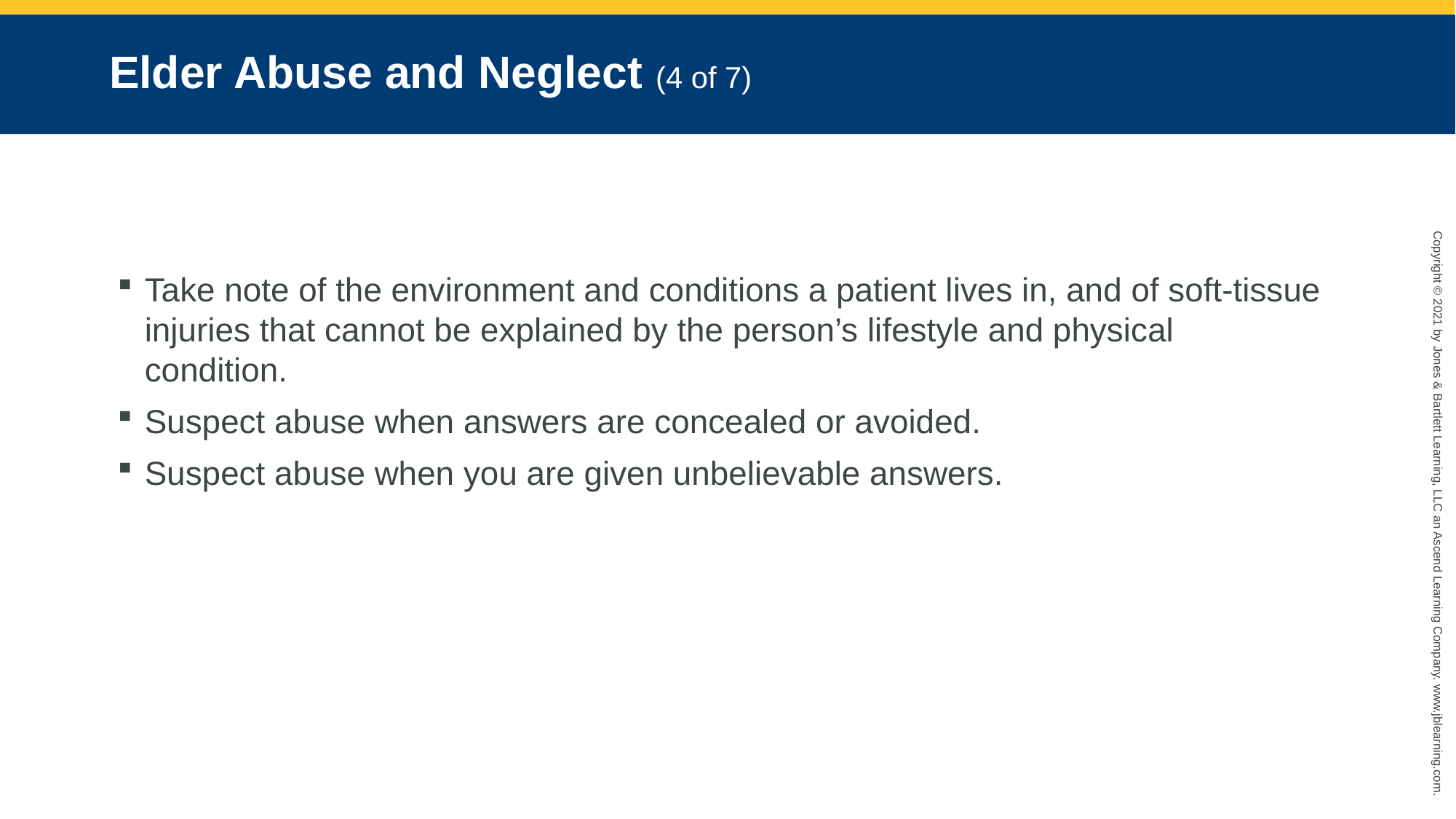

# Elder Abuse and Neglect (4 of 7)
Take note of the environment and conditions a patient lives in, and of soft-tissue injuries that cannot be explained by the person’s lifestyle and physical condition.
Suspect abuse when answers are concealed or avoided.
Suspect abuse when you are given unbelievable answers.